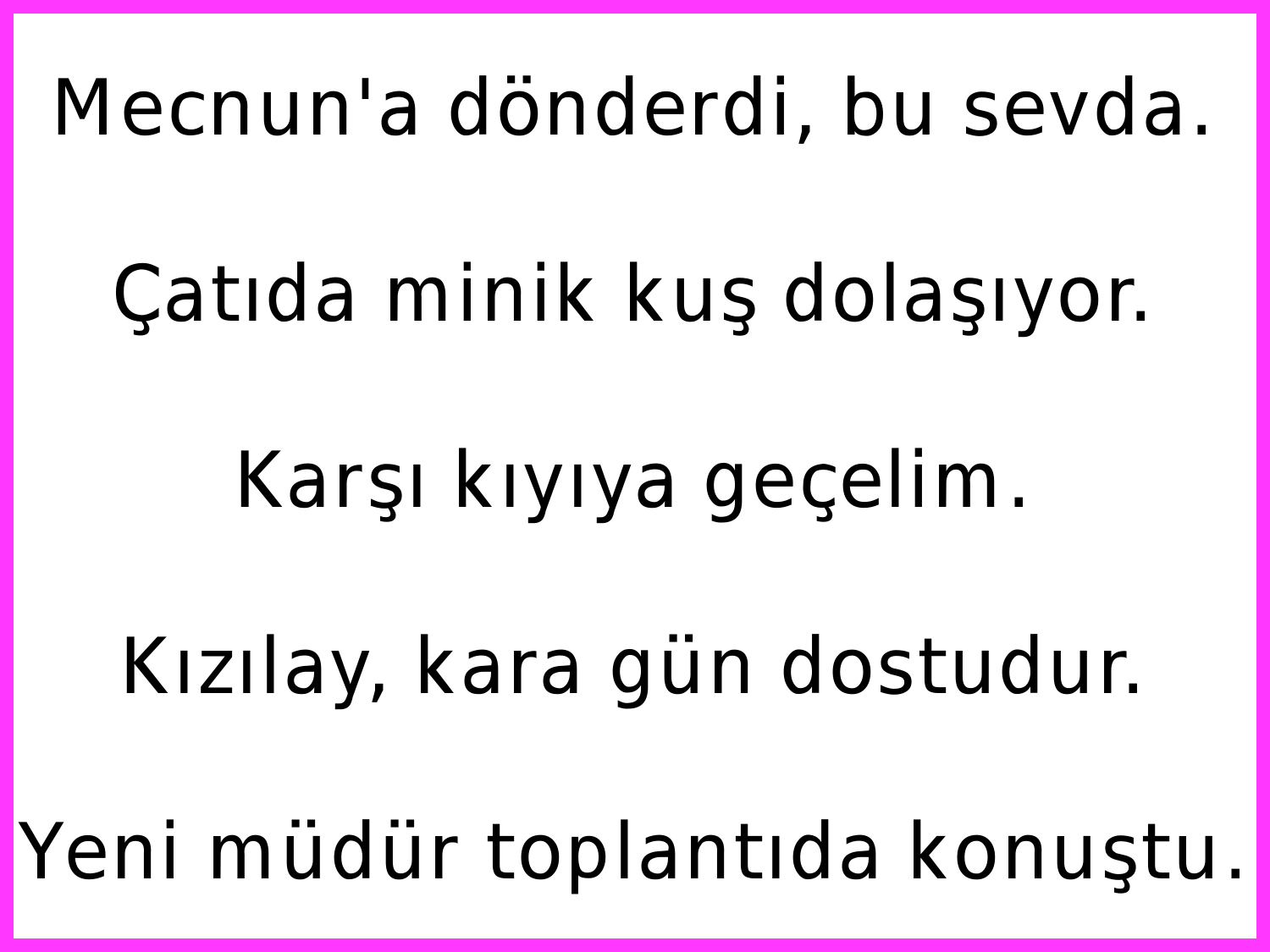

# Mecnun'a dönderdi, bu sevda. Çatıda minik kuş dolaşıyor. Karşı kıyıya geçelim. Kızılay, kara gün dostudur. Yeni müdür toplantıda konuştu.